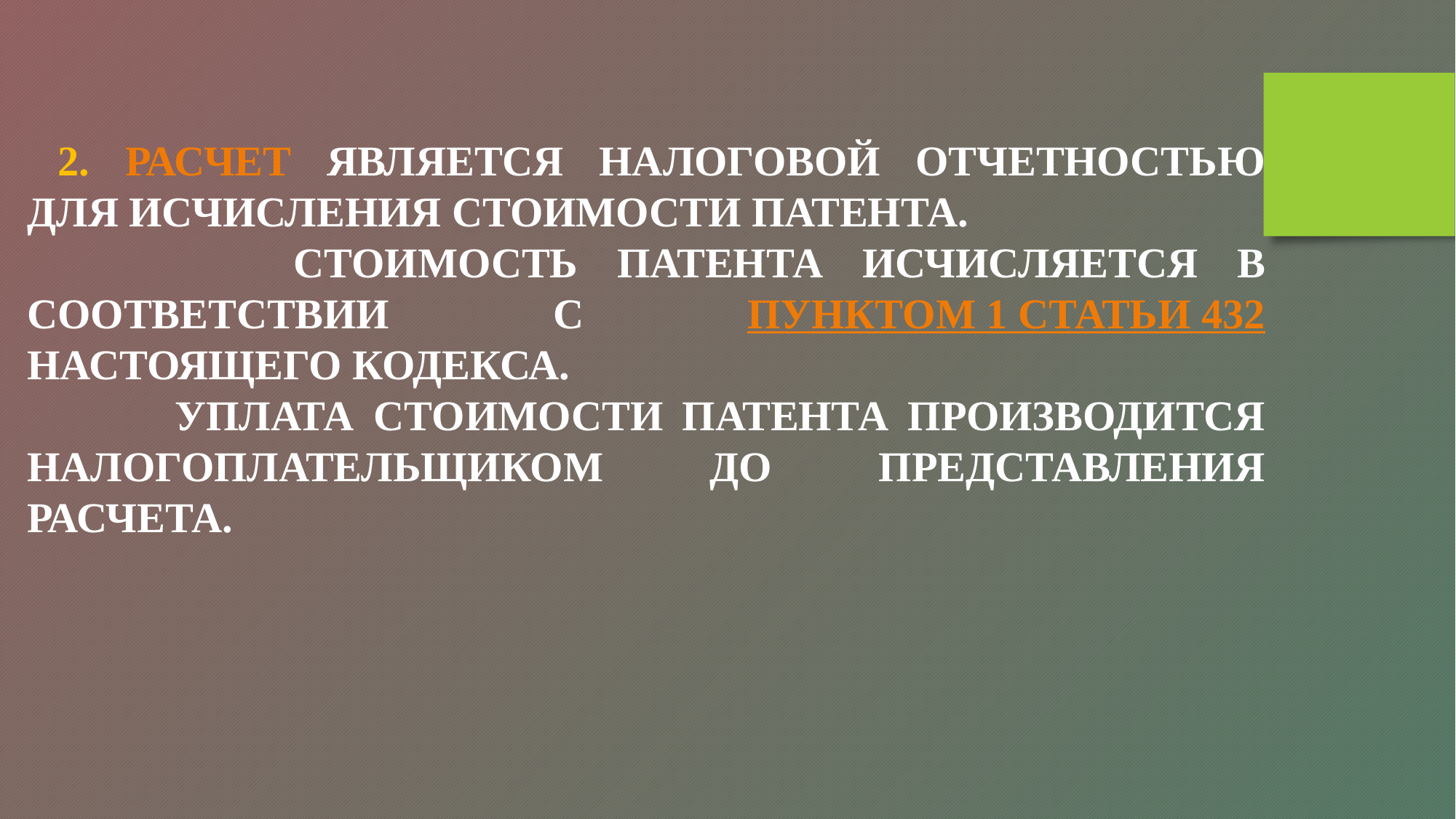

2. РАСЧЕТ ЯВЛЯЕТСЯ НАЛОГОВОЙ ОТЧЕТНОСТЬЮ ДЛЯ ИСЧИСЛЕНИЯ СТОИМОСТИ ПАТЕНТА.
      СТОИМОСТЬ ПАТЕНТА ИСЧИСЛЯЕТСЯ В СООТВЕТСТВИИ С ПУНКТОМ 1 СТАТЬИ 432 НАСТОЯЩЕГО КОДЕКСА.
      УПЛАТА СТОИМОСТИ ПАТЕНТА ПРОИЗВОДИТСЯ НАЛОГОПЛАТЕЛЬЩИКОМ ДО ПРЕДСТАВЛЕНИЯ РАСЧЕТА.